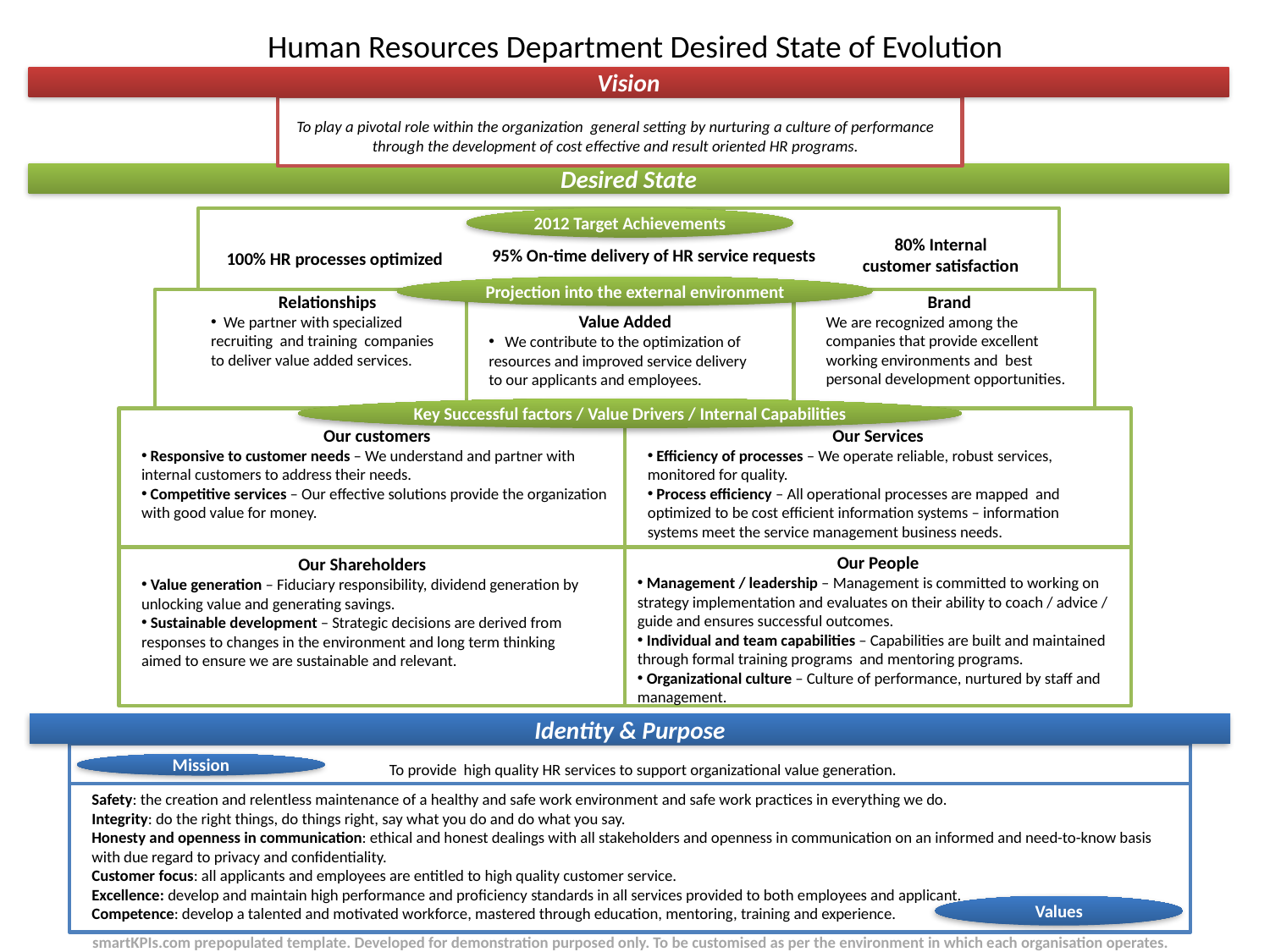

Human Resources Department Desired State of Evolution
Vision

To play a pivotal role within the organization  general setting by nurturing a culture of performance through the development of cost effective and result oriented HR programs.
Desired State

2012 Target Achievements
80% Internal customer satisfaction
95% On-time delivery of HR service requests
100% HR processes optimized
Projection into the external environment
Relationships
  We partner with specialized recruiting  and training  companies  to deliver value added services.
Brand
We are recognized among the companies that provide excellent working environments and  best personal development opportunities.

Value Added
   We contribute to the optimization of resources and improved service delivery to our applicants and employees.
Key Successful factors / Value Drivers / Internal Capabilities

Our customers
 Responsive to customer needs – We understand and partner with internal customers to address their needs.
 Competitive services – Our effective solutions provide the organization with good value for money.
Our Services
 Efficiency of processes – We operate reliable, robust services, monitored for quality.
 Process efficiency – All operational processes are mapped  and optimized to be cost efficient information systems – information systems meet the service management business needs.
Our People
 Management / leadership – Management is committed to working on strategy implementation and evaluates on their ability to coach / advice / guide and ensures successful outcomes.
 Individual and team capabilities – Capabilities are built and maintained through formal training programs  and mentoring programs.
 Organizational culture – Culture of performance, nurtured by staff and management.

Our Shareholders
 Value generation – Fiduciary responsibility, dividend generation by unlocking value and generating savings.
 Sustainable development – Strategic decisions are derived from responses to changes in the environment and long term thinking aimed to ensure we are sustainable and relevant.

Identity & Purpose

Mission
To provide  high quality HR services to support organizational value generation.

Safety: the creation and relentless maintenance of a healthy and safe work environment and safe work practices in everything we do.
Integrity: do the right things, do things right, say what you do and do what you say.
Honesty and openness in communication: ethical and honest dealings with all stakeholders and openness in communication on an informed and need-to-know basis with due regard to privacy and confidentiality.
Customer focus: all applicants and employees are entitled to high quality customer service.
Excellence: develop and maintain high performance and proficiency standards in all services provided to both employees and applicant.
Competence: develop a talented and motivated workforce, mastered through education, mentoring, training and experience.
Values
smartKPIs.com prepopulated template. Developed for demonstration purposed only. To be customised as per the environment in which each organisation operates.